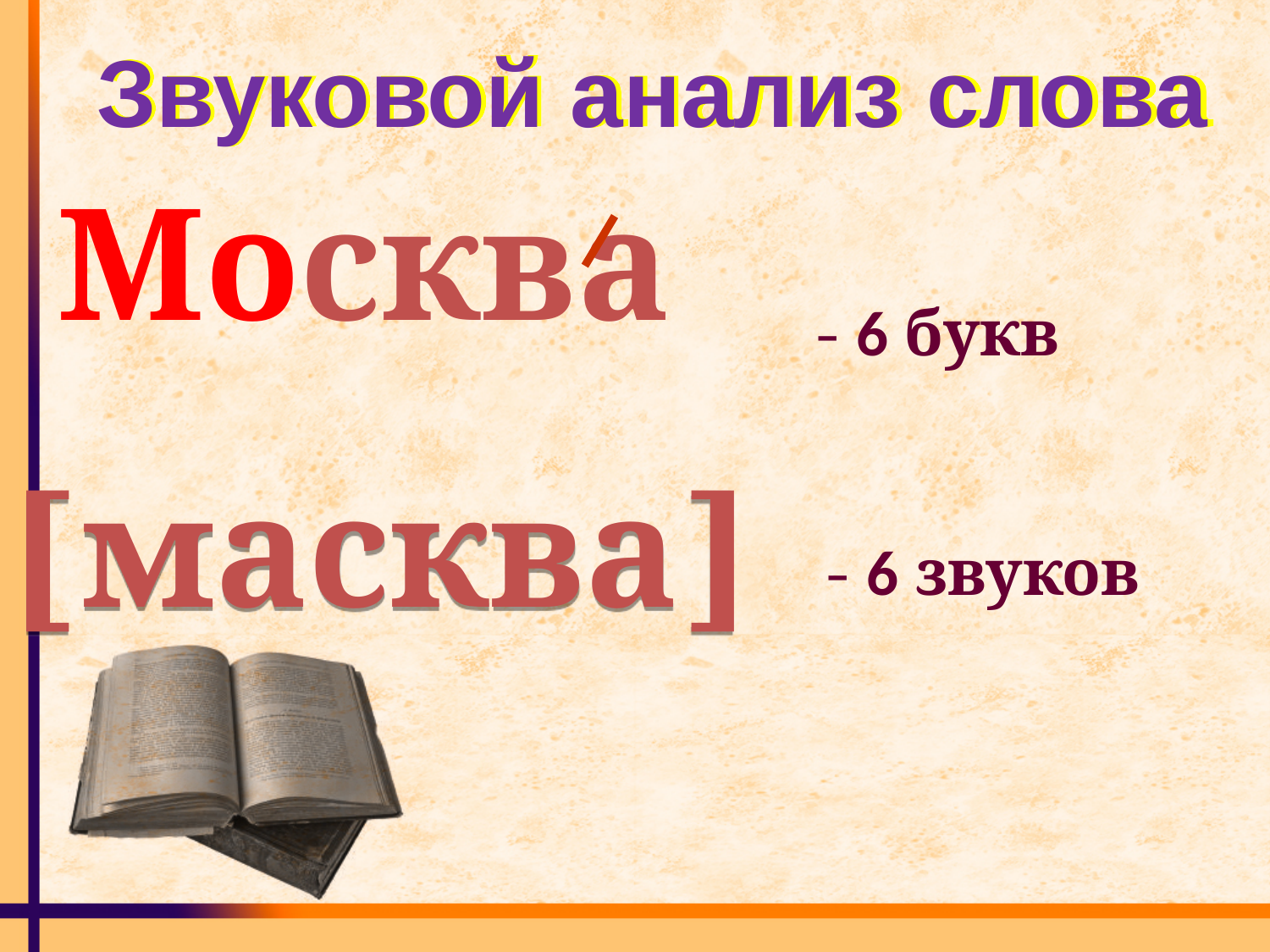

Звуковой анализ слова
Москва
- 6 букв
[масква]
- 6 звуков